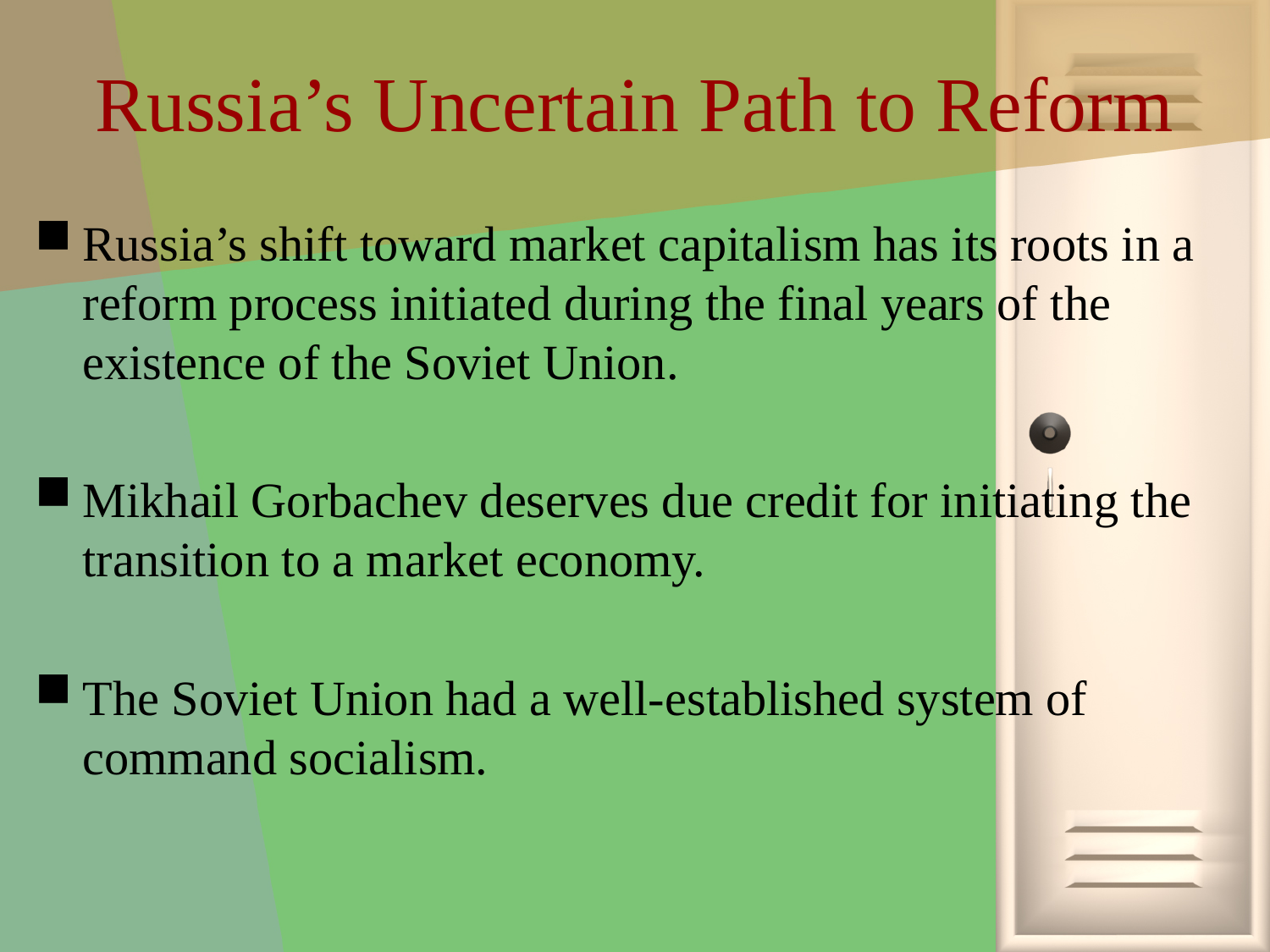

# Russia’s Uncertain Path to Reform
Russia’s shift toward market capitalism has its roots in a reform process initiated during the final years of the existence of the Soviet Union.

Mikhail Gorbachev deserves due credit for initiating the transition to a market economy.

The Soviet Union had a well-established system of command socialism.